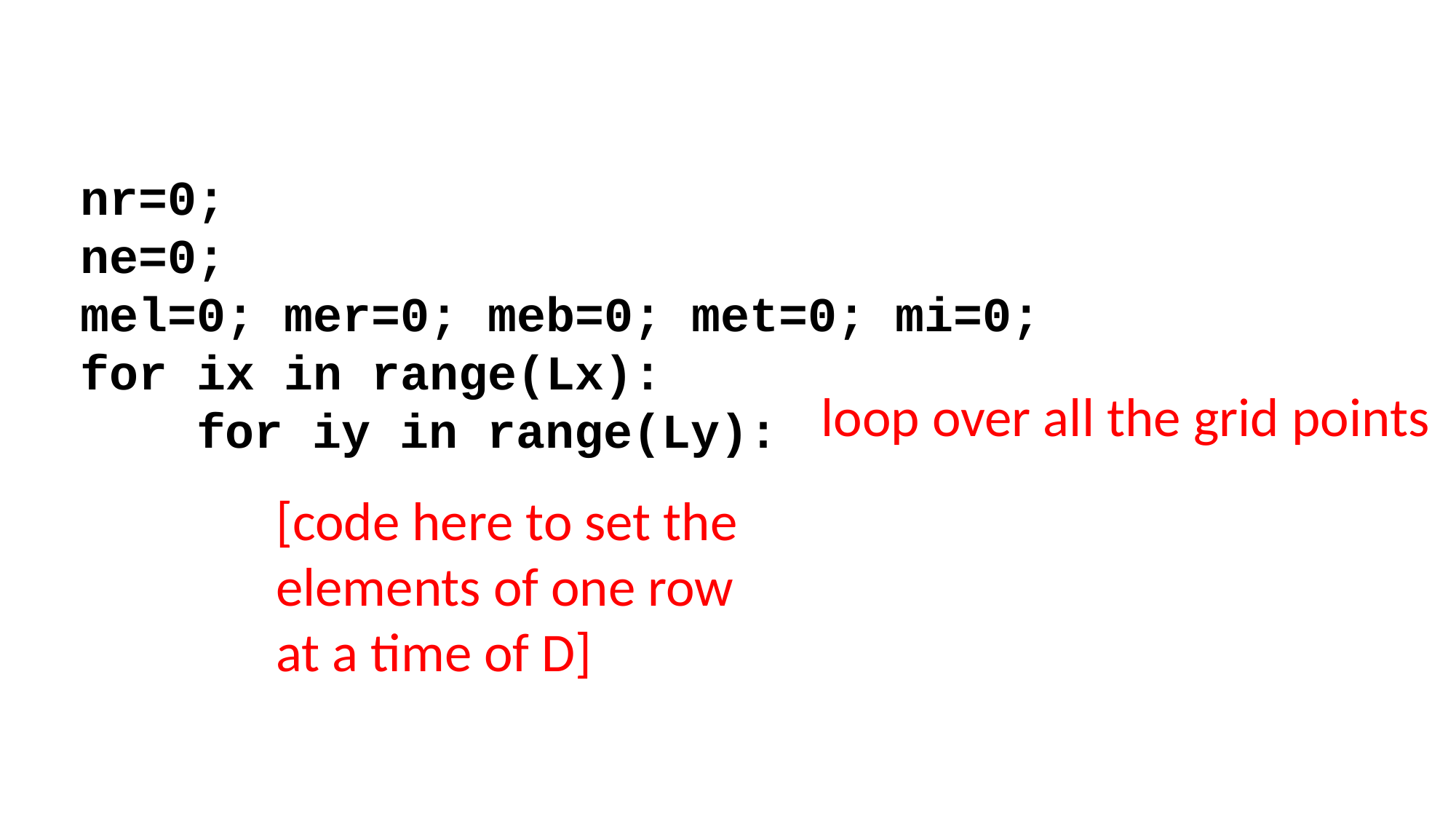

nr=0;
ne=0;
mel=0; mer=0; meb=0; met=0; mi=0;
for ix in range(Lx):
    for iy in range(Ly):
loop over all the grid points

[code here to set the elements of one row
at a time of D]